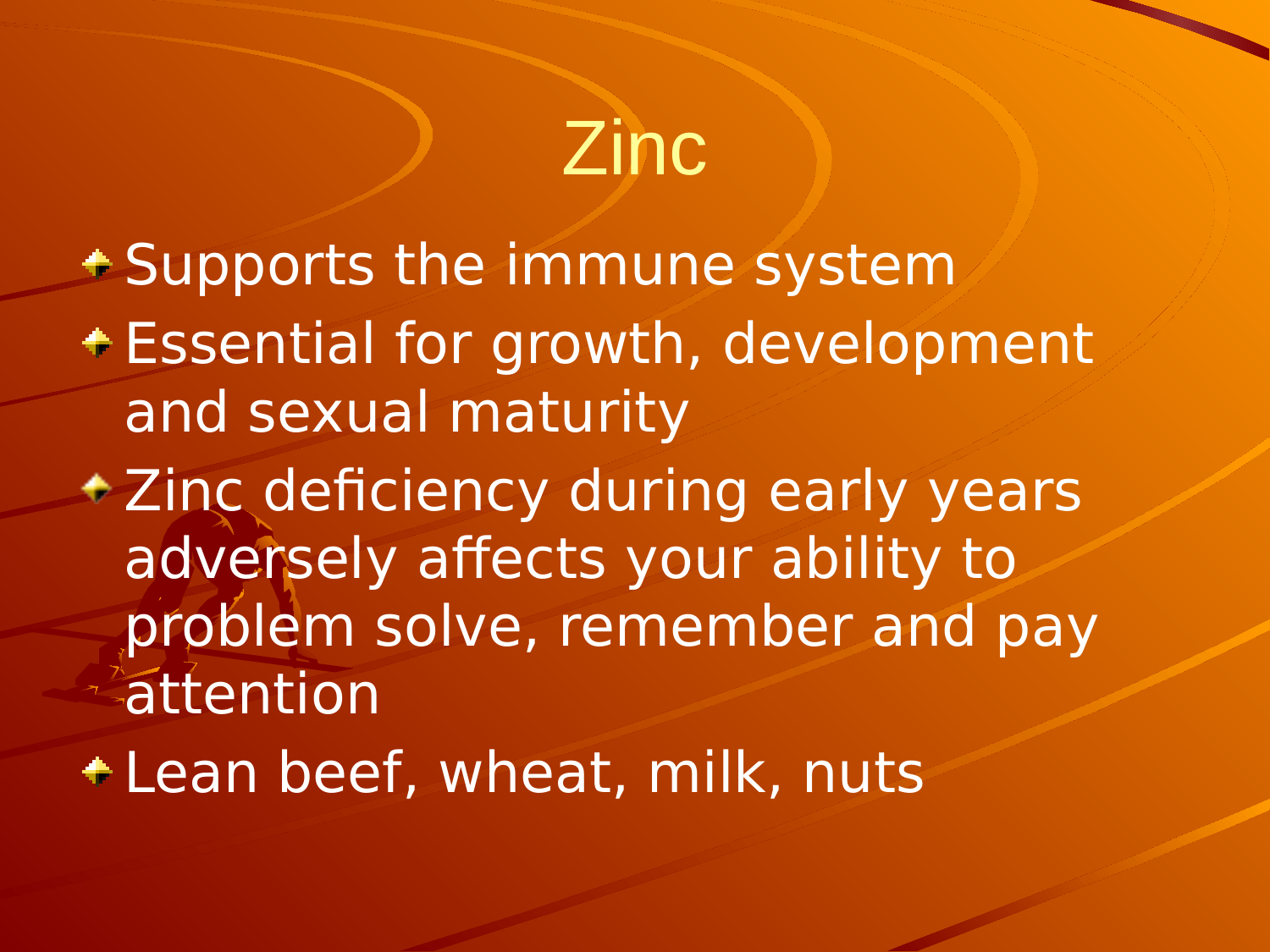

# Zinc
Supports the immune system
Essential for growth, development and sexual maturity
Zinc deficiency during early years adversely affects your ability to problem solve, remember and pay attention
Lean beef, wheat, milk, nuts